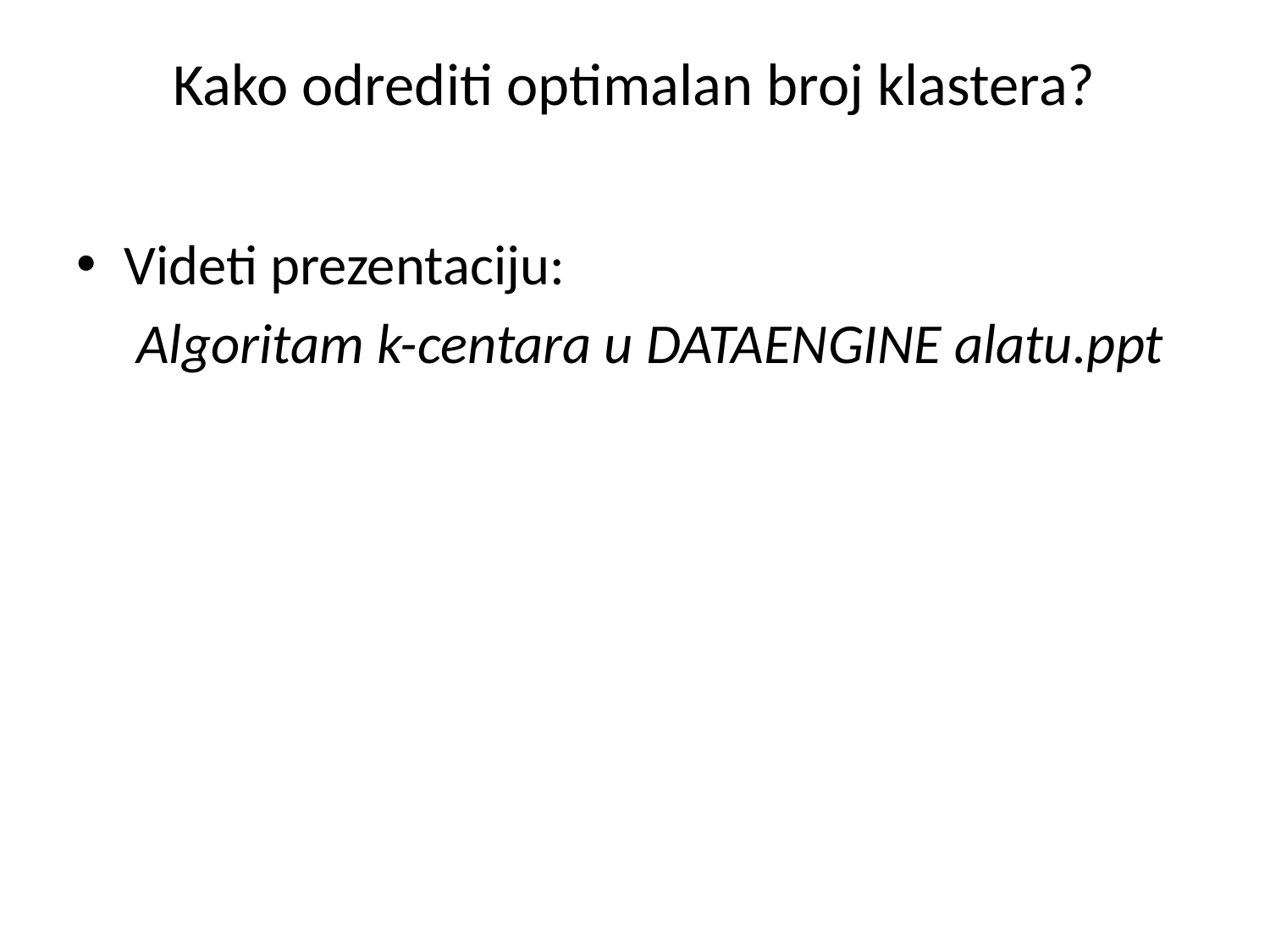

# Kako odrediti optimalan broj klastera?
Videti prezentaciju:
	 Algoritam k-centara u DATAENGINE alatu.ppt